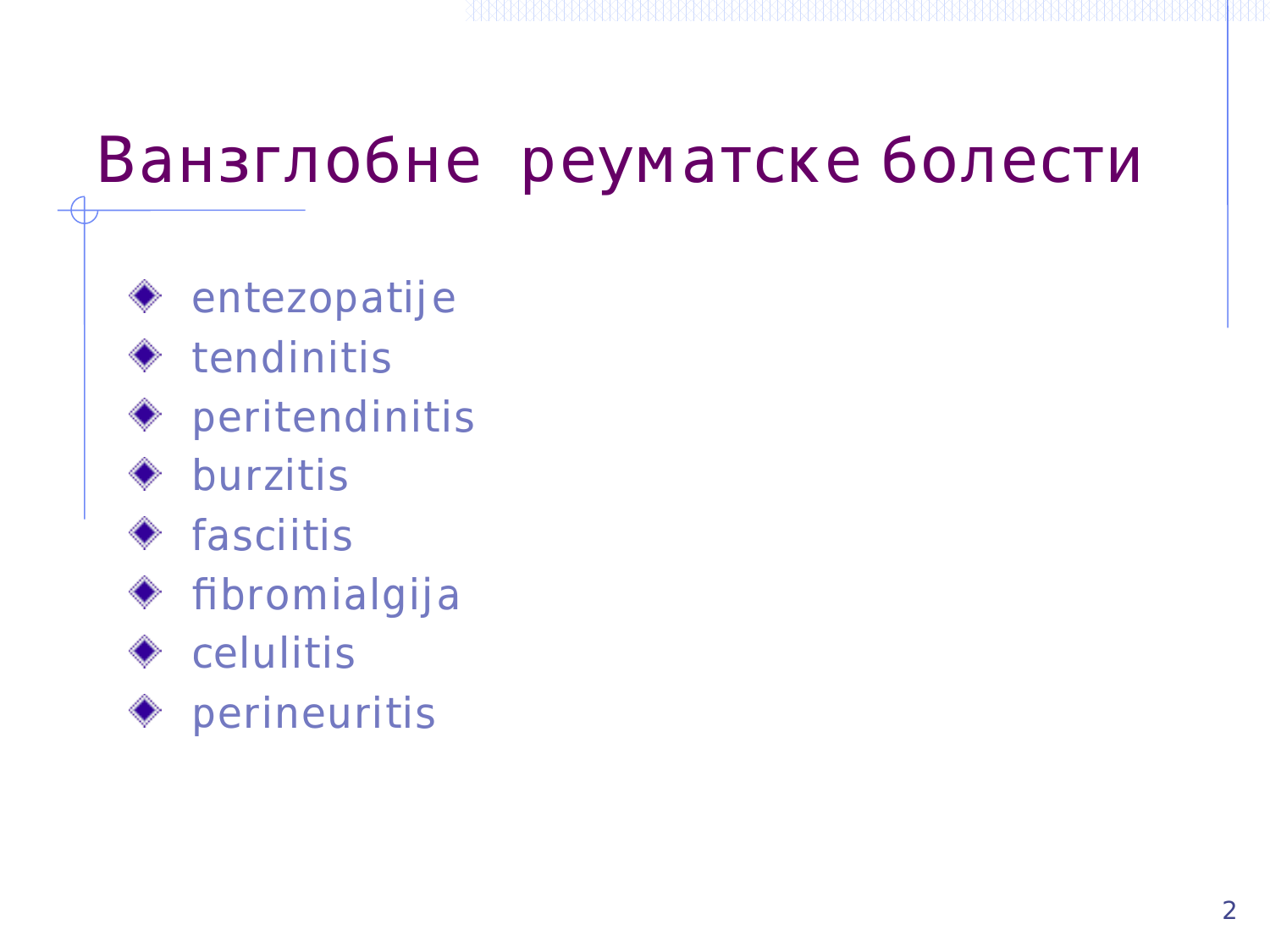

# Ванзглобне  реуматске болести
entezopatije
tendinitis
peritendinitis
burzitis
fasciitis
fibromialgija
celulitis
perineuritis

2